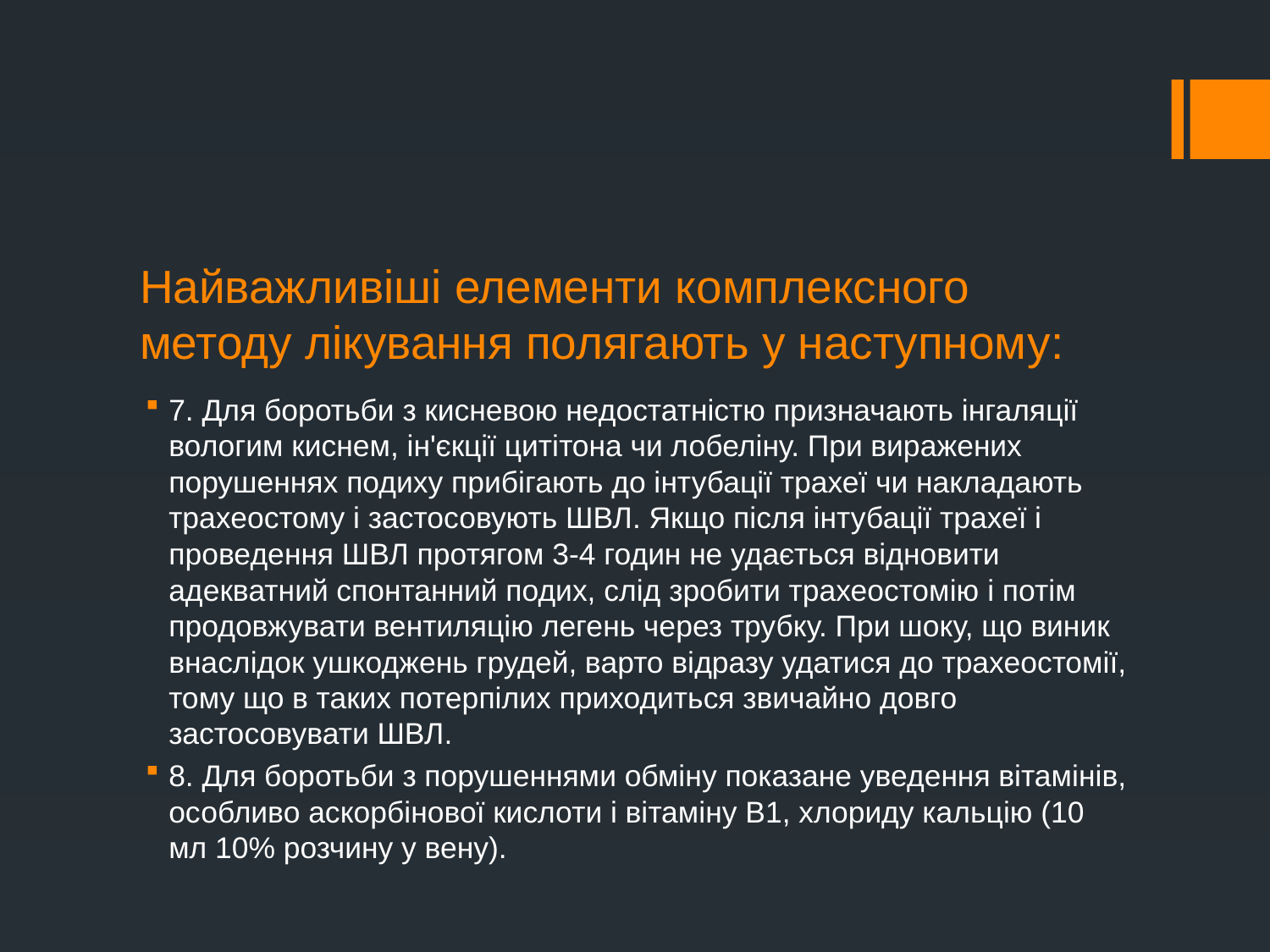

# Найважливіші елементи комплексного методу лікування полягають у наступному:
7. Для боротьби з кисневою недостатністю призначають інгаляції вологим киснем, ін'єкції цитітона чи лобеліну. При виражених порушеннях подиху прибігають до інтубації трахеї чи накладають трахеостому і застосовують ШВЛ. Якщо після інтубації трахеї і проведення ШВЛ протягом 3-4 годин не удається відновити адекватний спонтанний подих, слід зробити трахеостомію і потім продовжувати вентиляцію легень через трубку. При шоку, що виник внаслідок ушкоджень грудей, варто відразу удатися до трахеостомії, тому що в таких потерпілих приходиться звичайно довго застосовувати ШВЛ.
8. Для боротьби з порушеннями обміну показане уведення вітамінів, особливо аскорбінової кислоти і вітаміну В1, хлориду кальцію (10 мл 10% розчину у вену).